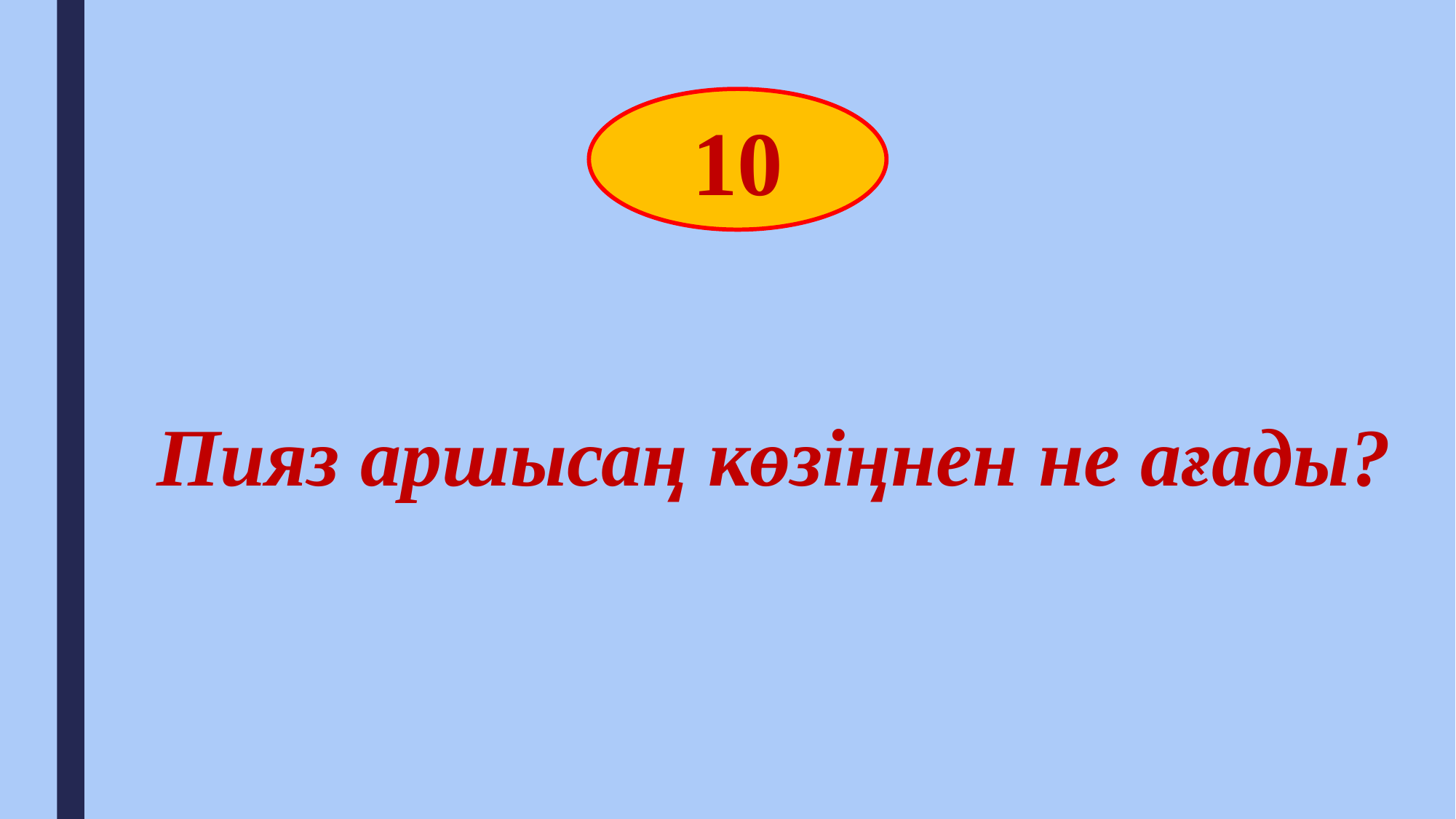

10
# Пияз аршысаң көзіңнен не ағады?